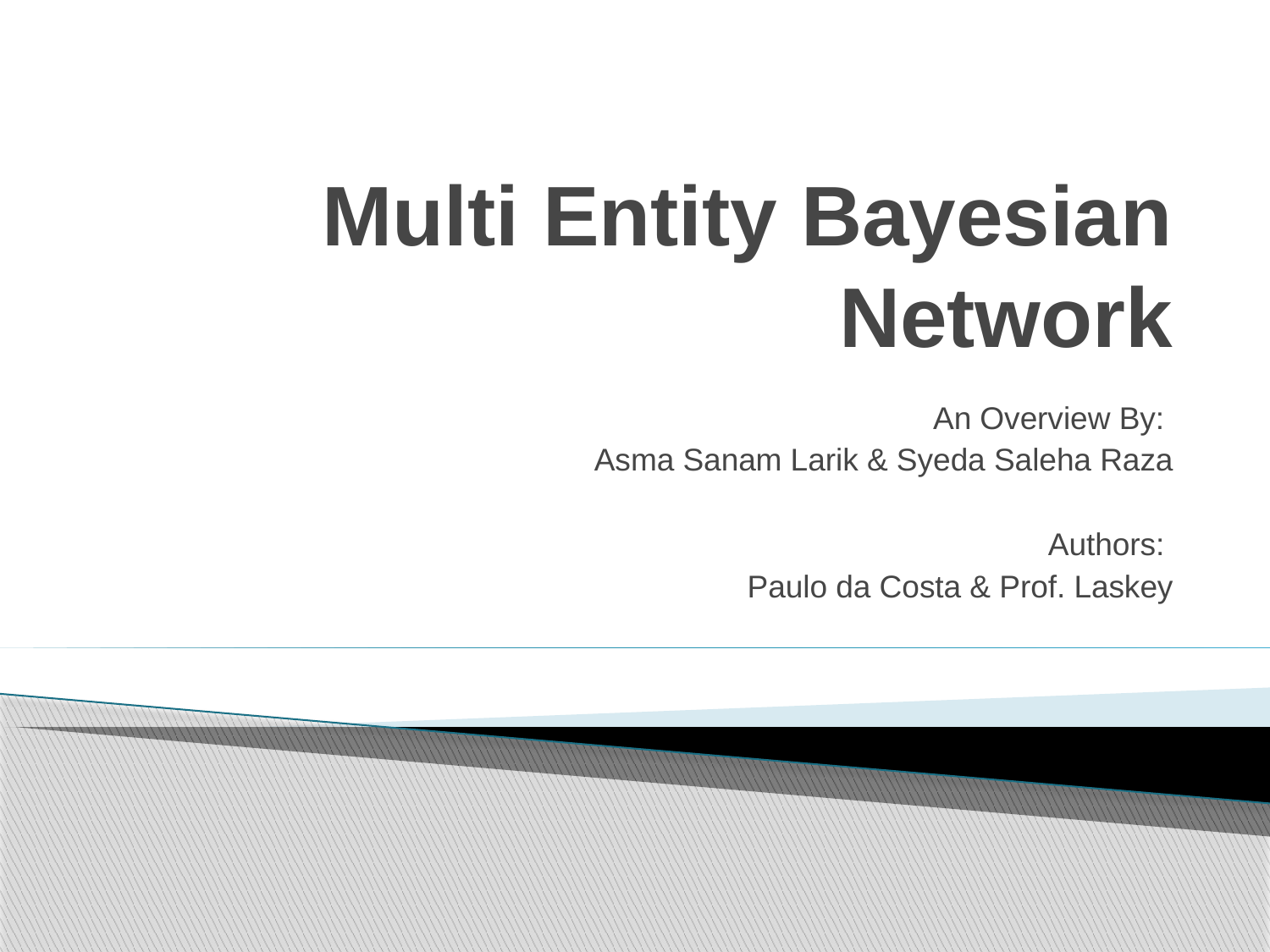

# Multi Entity Bayesian Network
An Overview By:
Asma Sanam Larik & Syeda Saleha Raza

Authors:
Paulo da Costa & Prof. Laskey